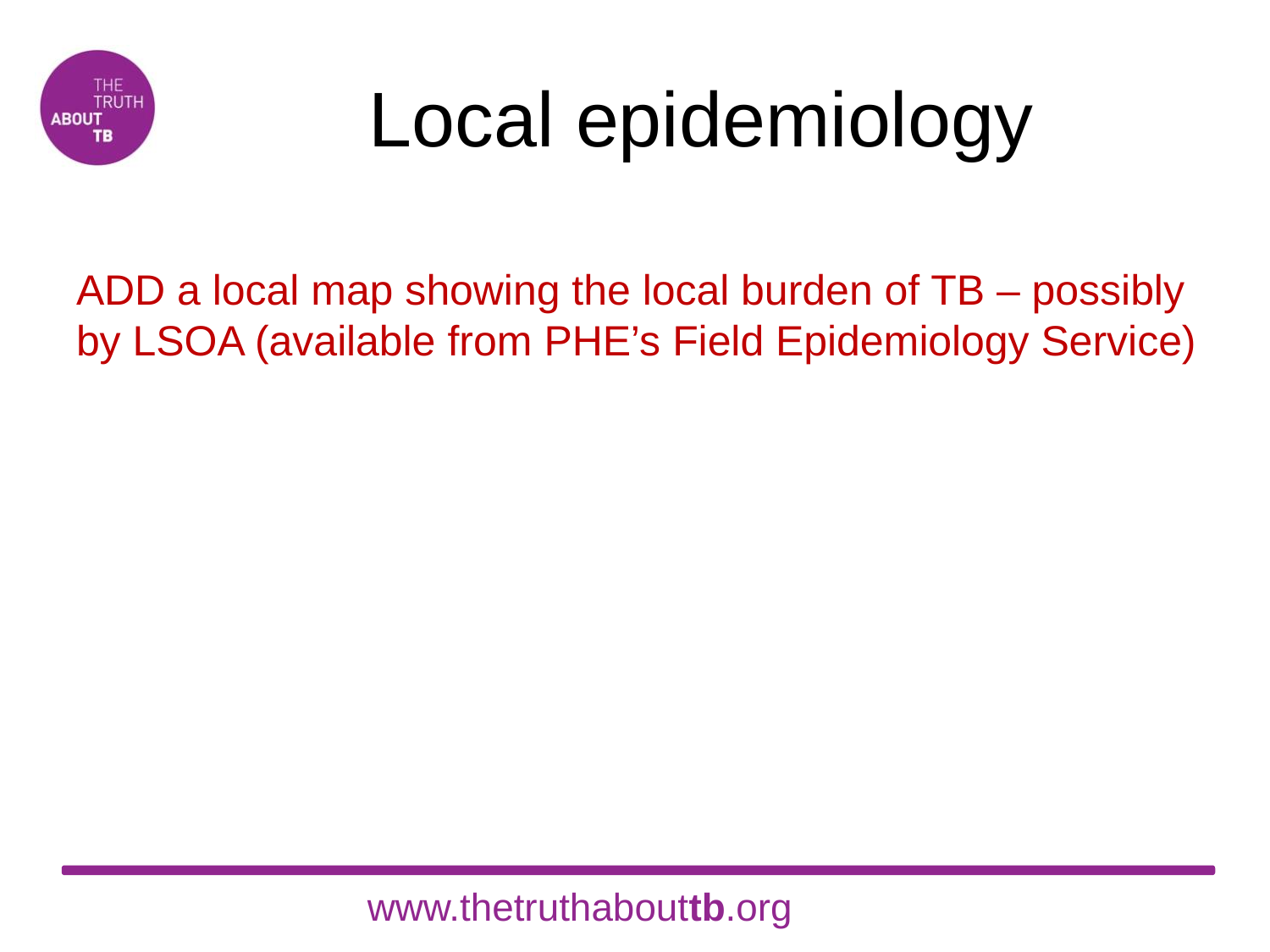

# Local epidemiology
ADD a local map showing the local burden of TB – possibly by LSOA (available from PHE’s Field Epidemiology Service)